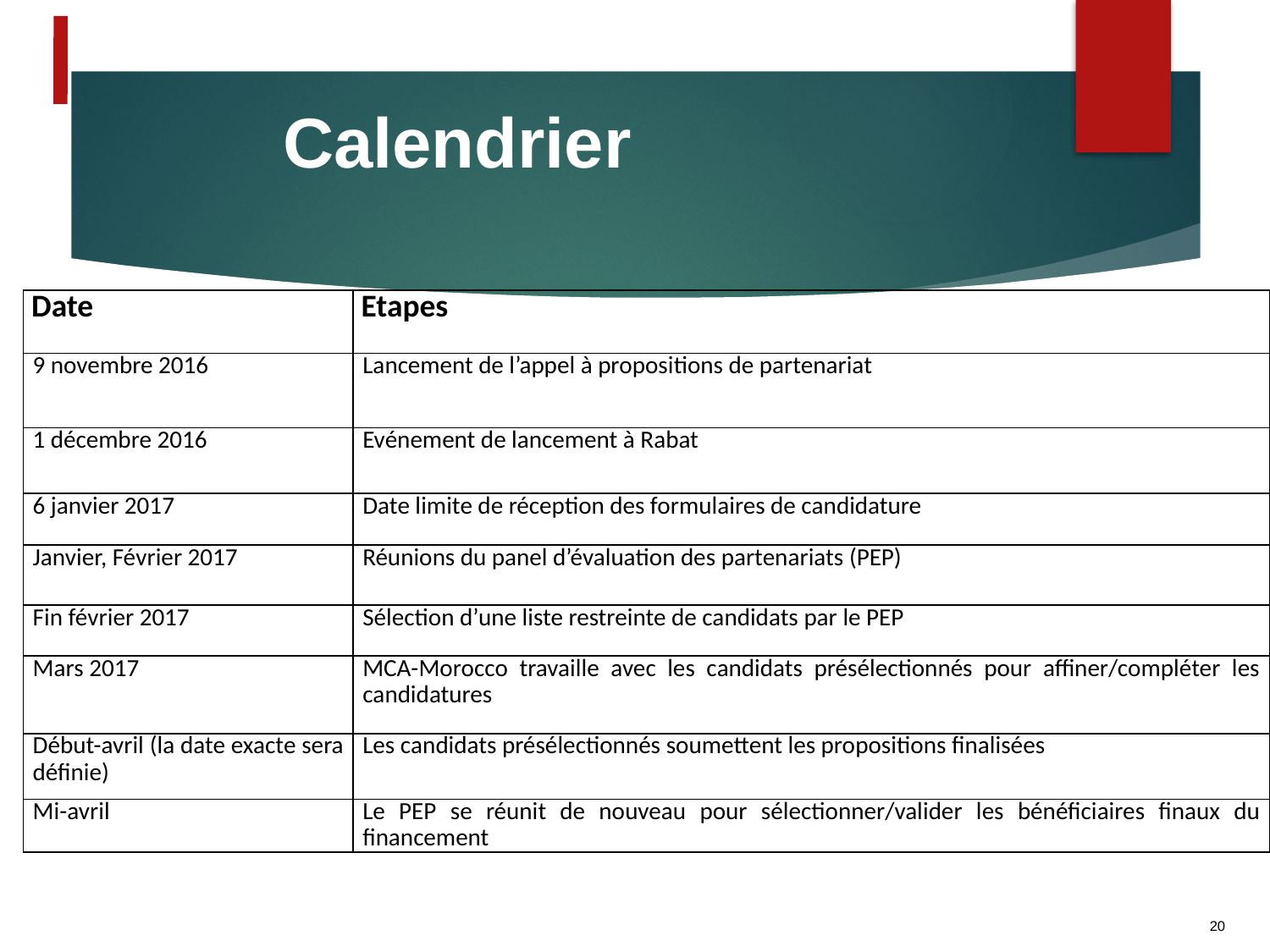

# Calendrier
| Date | Etapes |
| --- | --- |
| 9 novembre 2016 | Lancement de l’appel à propositions de partenariat |
| 1 décembre 2016 | Evénement de lancement à Rabat |
| 6 janvier 2017 | Date limite de réception des formulaires de candidature |
| Janvier, Février 2017 | Réunions du panel d’évaluation des partenariats (PEP) |
| Fin février 2017 | Sélection d’une liste restreinte de candidats par le PEP |
| Mars 2017 | MCA-Morocco travaille avec les candidats présélectionnés pour affiner/compléter les candidatures |
| Début-avril (la date exacte sera définie) | Les candidats présélectionnés soumettent les propositions finalisées |
| Mi-avril | Le PEP se réunit de nouveau pour sélectionner/valider les bénéficiaires finaux du financement |